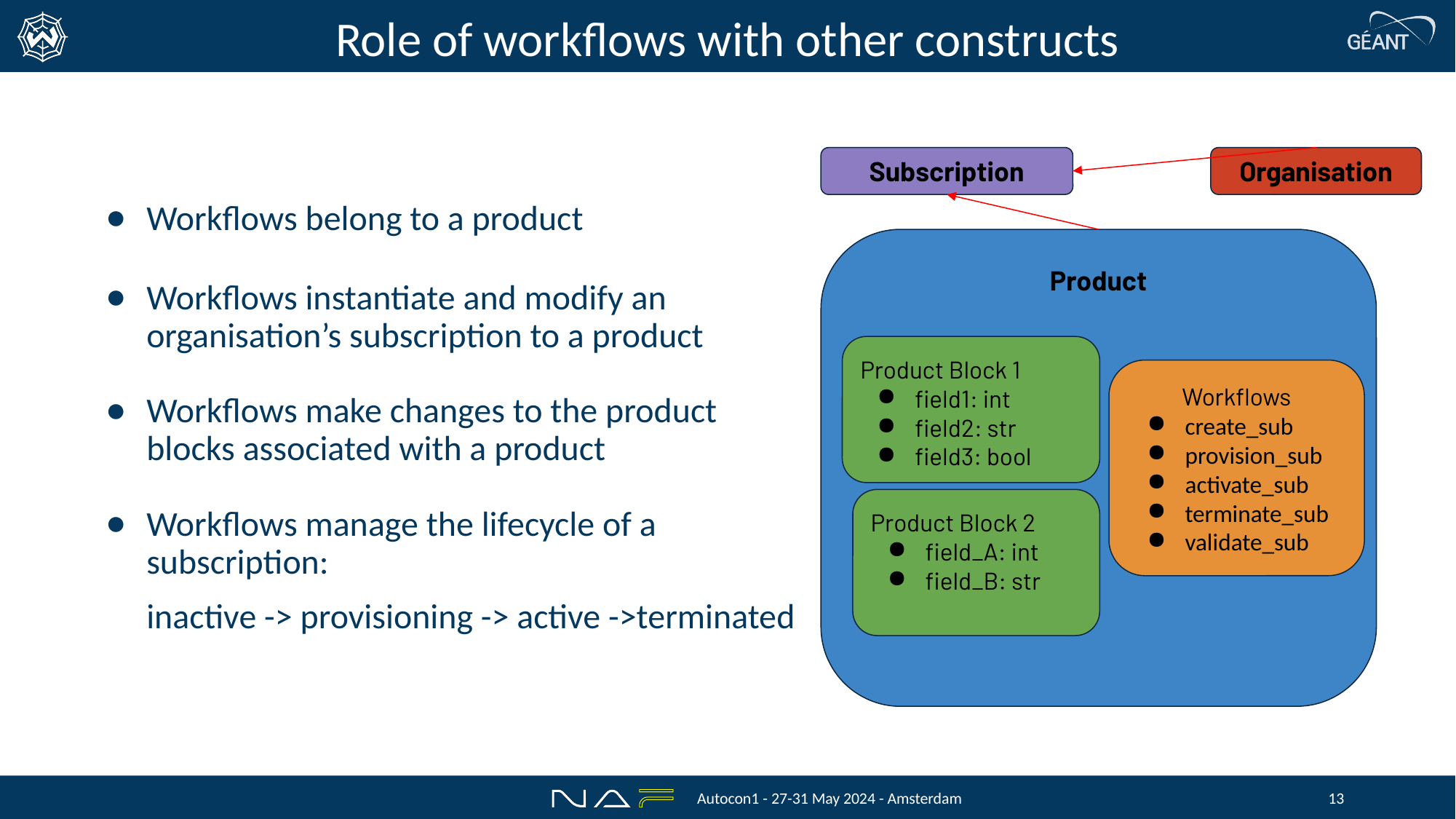

# Role of workflows with other constructs
Subscription
Organisation
Workflows belong to a product
Workflows instantiate and modify an organisation’s subscription to a product
Workflows make changes to the product blocks associated with a product
Workflows manage the lifecycle of a subscription:
inactive -> provisioning -> active ->terminated

Product
Product Block 1
field1: int
field2: str
field3: bool
Workflows
create_sub
provision_sub
activate_sub
terminate_sub
validate_sub
Product Block 2
field_A: int
field_B: str
Autocon1 - 27-31 May 2024 - Amsterdam
13